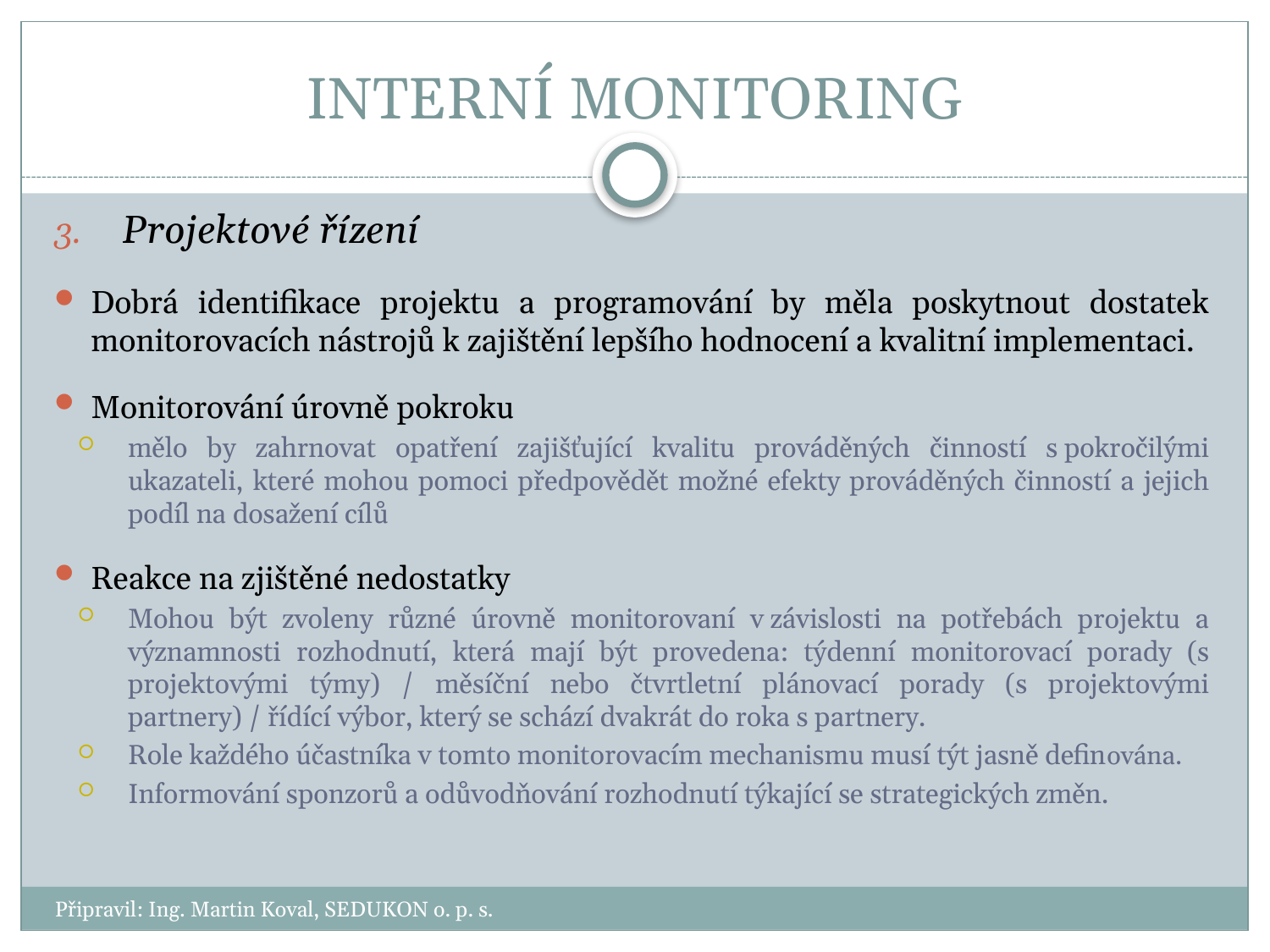

# INTERNÍ MONITORING
Projektové řízení

Dobrá identifikace projektu a programování by měla poskytnout dostatek monitorovacích nástrojů k zajištění lepšího hodnocení a kvalitní implementaci.

Monitorování úrovně pokroku
mělo by zahrnovat opatření zajišťující kvalitu prováděných činností s pokročilými ukazateli, které mohou pomoci předpovědět možné efekty prováděných činností a jejich podíl na dosažení cílů

Reakce na zjištěné nedostatky
Mohou být zvoleny různé úrovně monitorovaní v závislosti na potřebách projektu a významnosti rozhodnutí, která mají být provedena: týdenní monitorovací porady (s projektovými týmy) / měsíční nebo čtvrtletní plánovací porady (s projektovými partnery) / řídící výbor, který se schází dvakrát do roka s partnery.
Role každého účastníka v tomto monitorovacím mechanismu musí týt jasně definována.
Informování sponzorů a odůvodňování rozhodnutí týkající se strategických změn.

Připravil: Ing. Martin Koval, SEDUKON o. p. s.